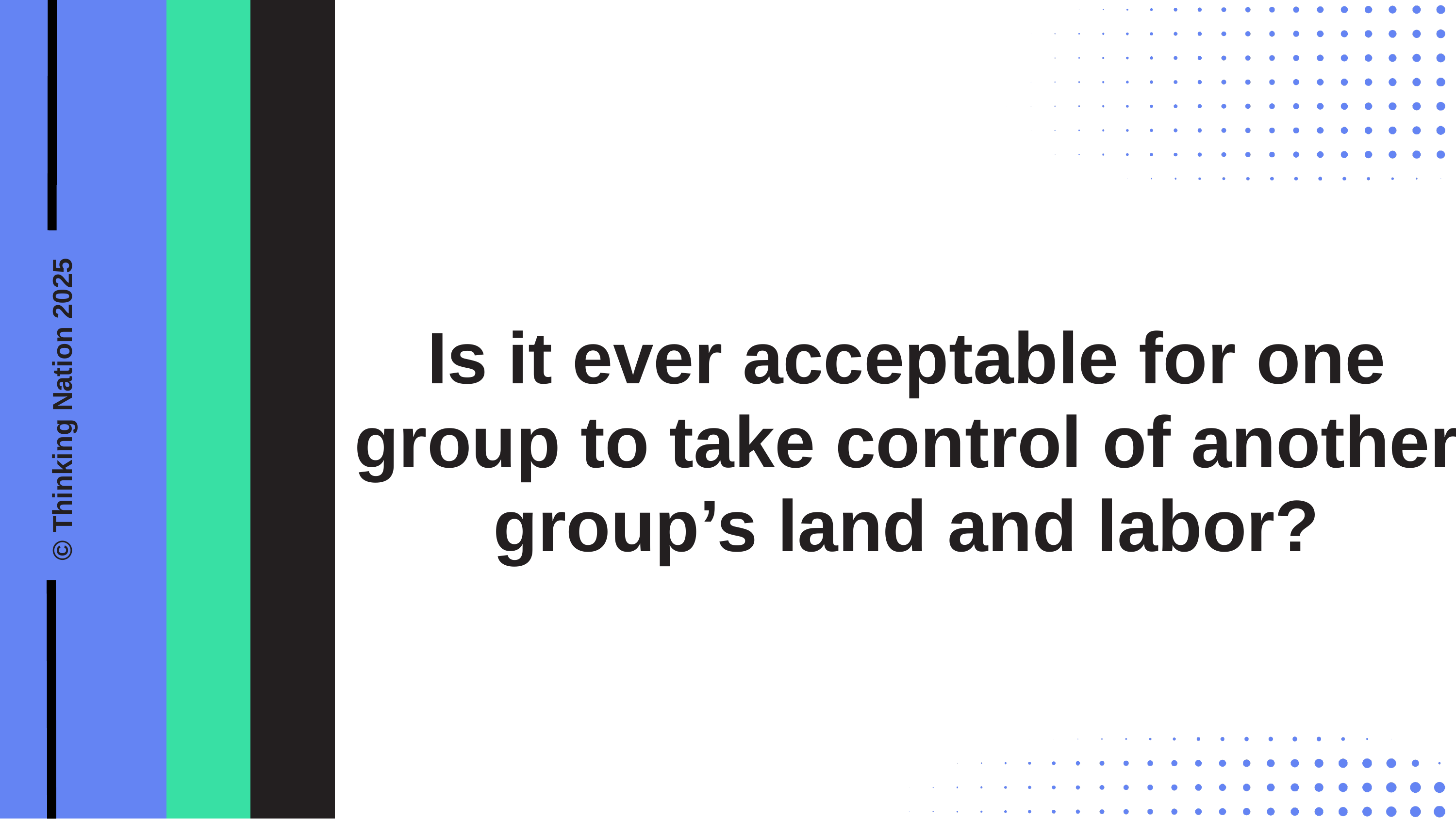

Is it ever acceptable for one group to take control of another group’s land and labor?
© Thinking Nation 2025